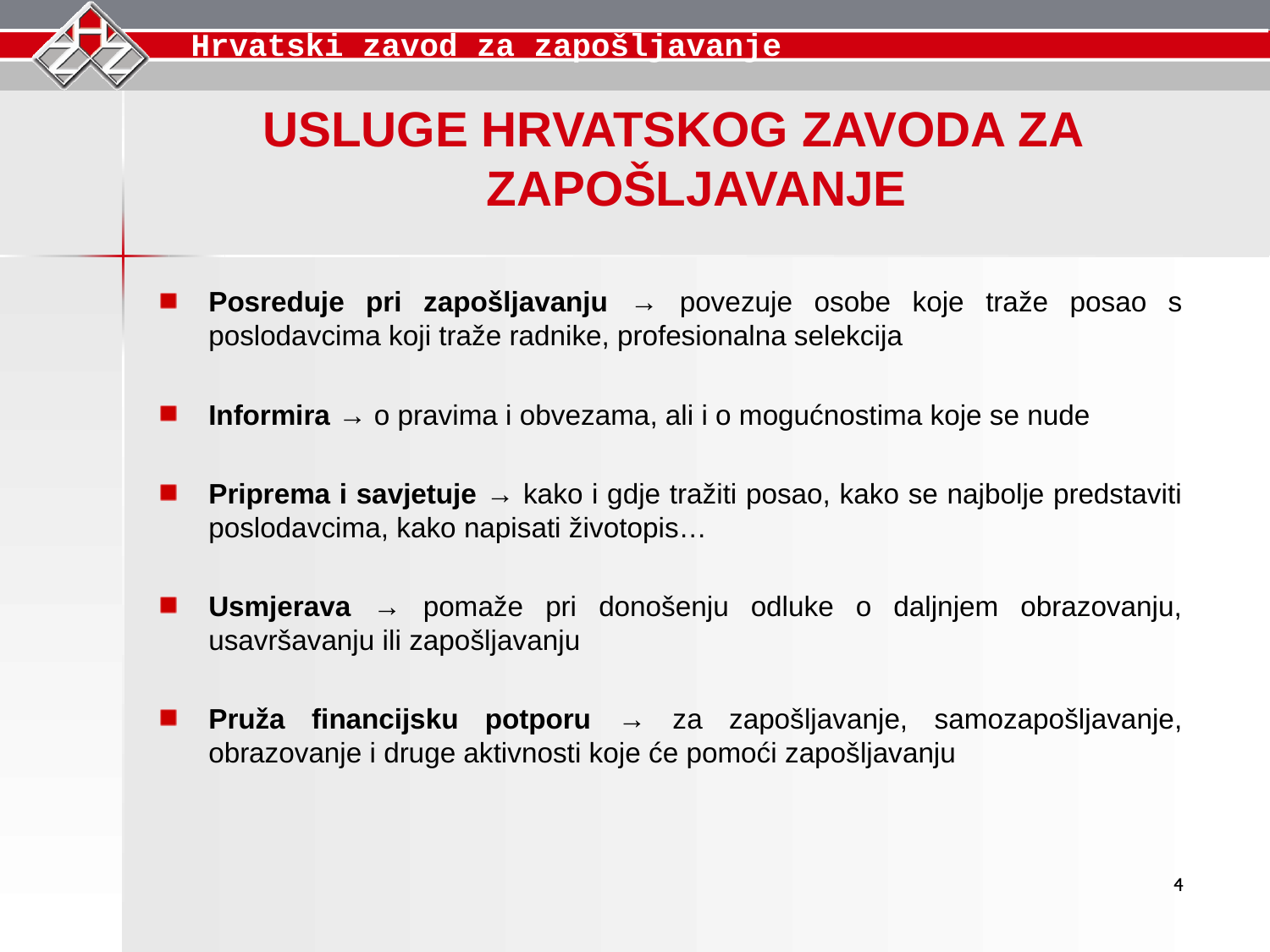

USLUGE HRVATSKOG ZAVODA ZA ZAPOŠLJAVANJE

Posreduje pri zapošljavanju → povezuje osobe koje traže posao s poslodavcima koji traže radnike, profesionalna selekcija

Informira → o pravima i obvezama, ali i o mogućnostima koje se nude

Priprema i savjetuje → kako i gdje tražiti posao, kako se najbolje predstaviti poslodavcima, kako napisati životopis…

Usmjerava → pomaže pri donošenju odluke o daljnjem obrazovanju, usavršavanju ili zapošljavanju

Pruža financijsku potporu → za zapošljavanje, samozapošljavanje, obrazovanje i druge aktivnosti koje će pomoći zapošljavanju

4